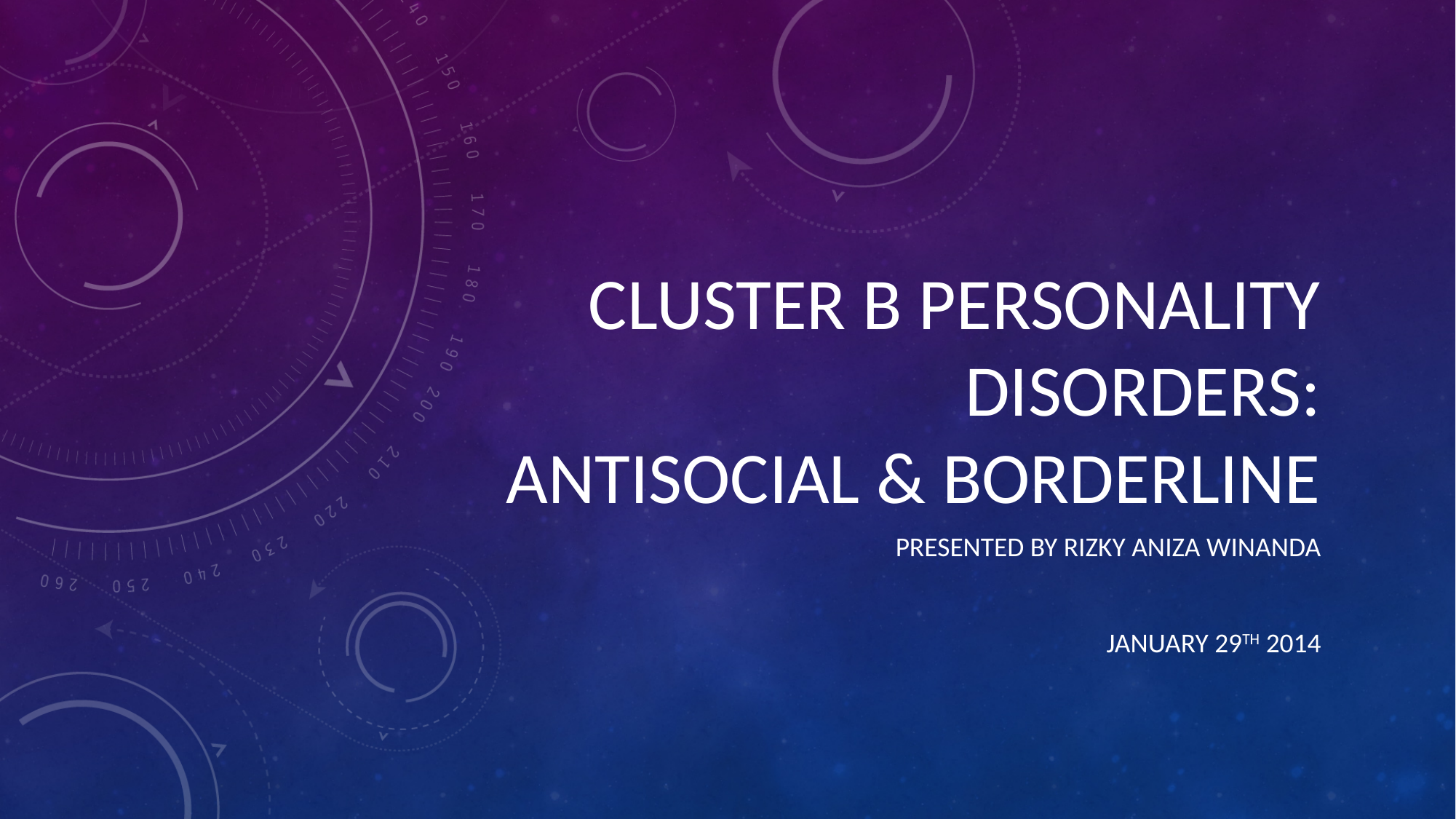

# Cluster B Personality disorders: Antisocial & borderline
Presented by rizky Aniza winanda

January 29th 2014